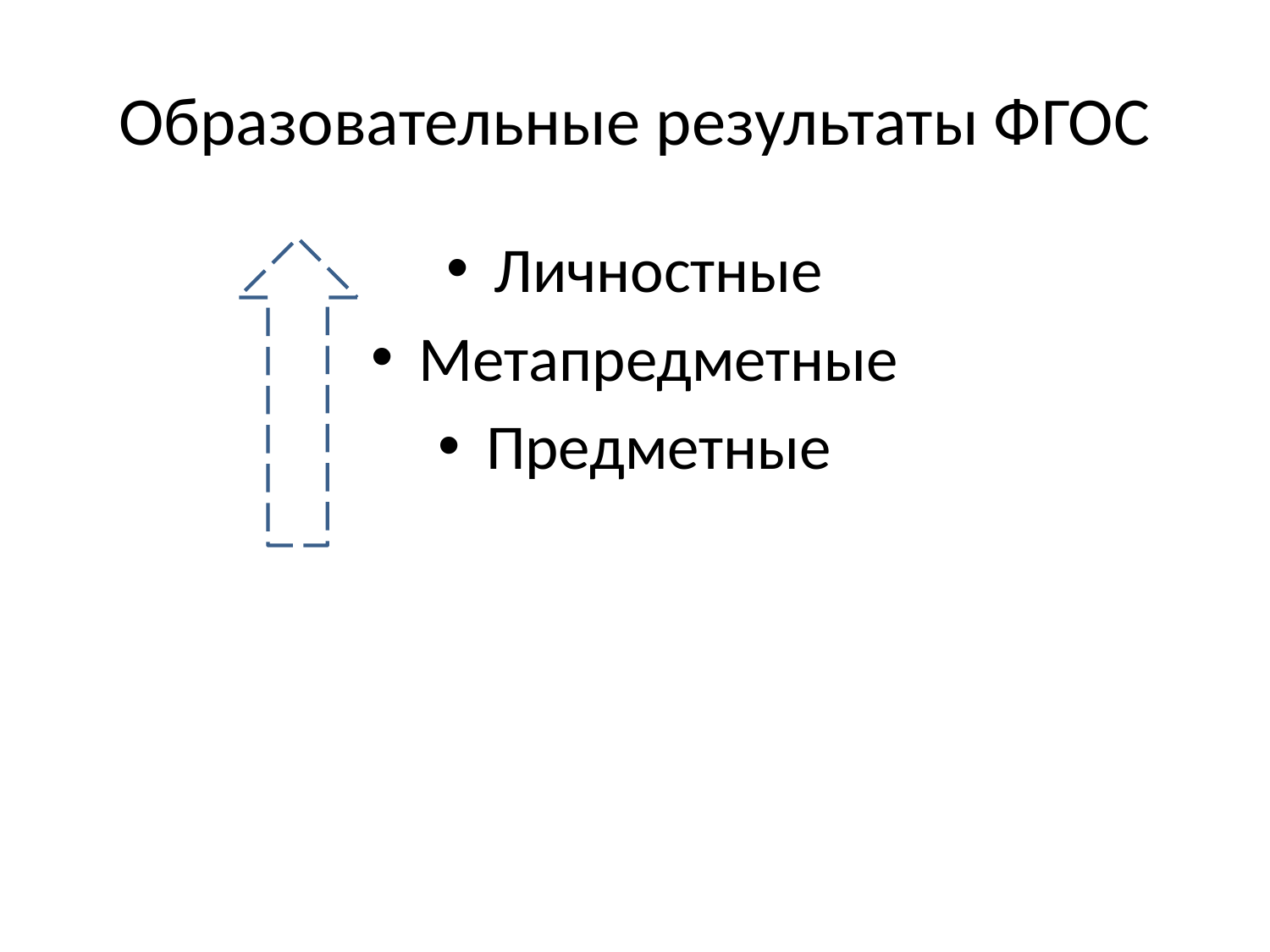

# Образовательные результаты ФГОС
Личностные
Метапредметные
Предметные